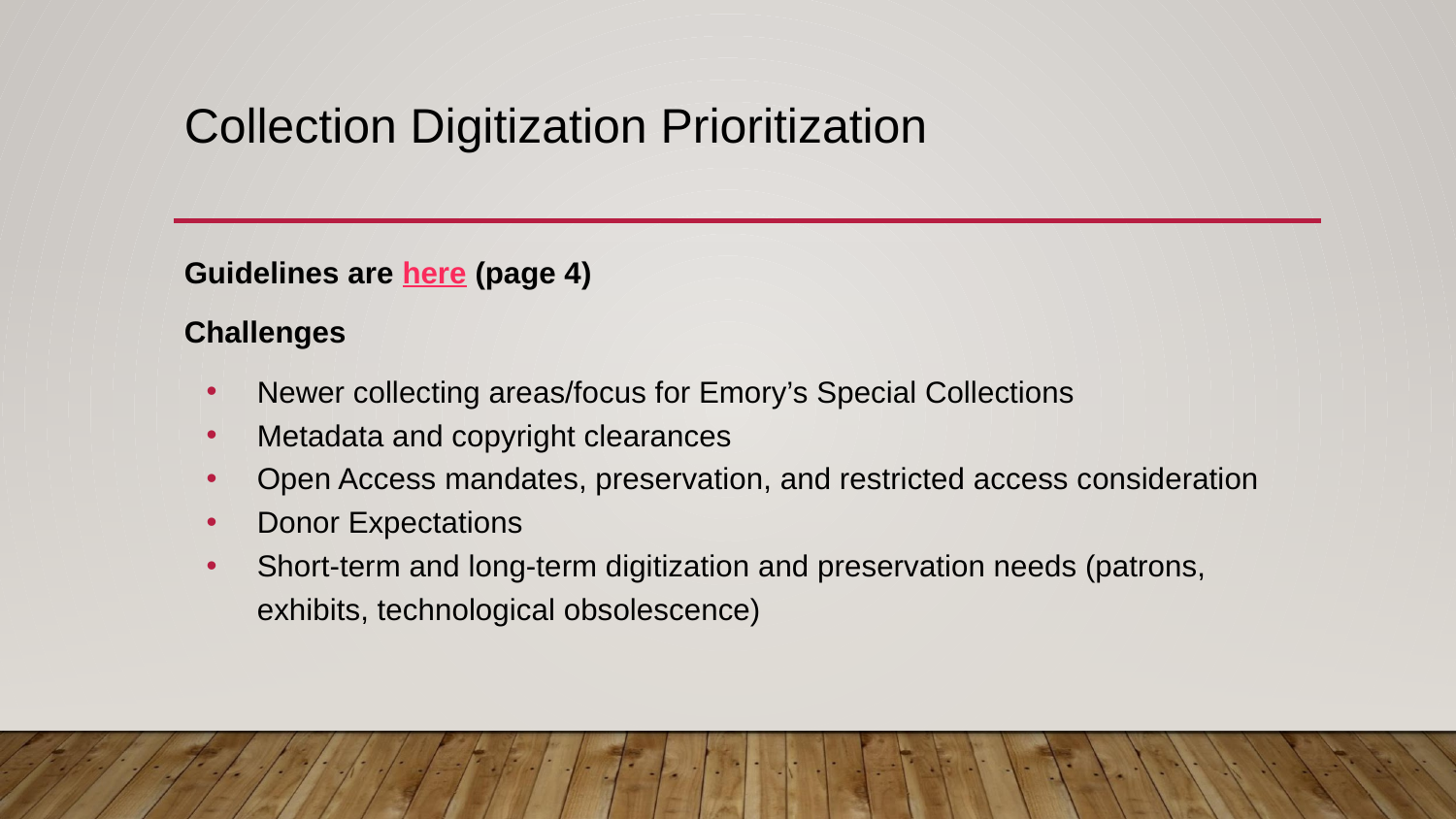

# Collection Digitization Prioritization
Guidelines are here (page 4)
Challenges
Newer collecting areas/focus for Emory’s Special Collections
Metadata and copyright clearances
Open Access mandates, preservation, and restricted access consideration
Donor Expectations
Short-term and long-term digitization and preservation needs (patrons, exhibits, technological obsolescence)